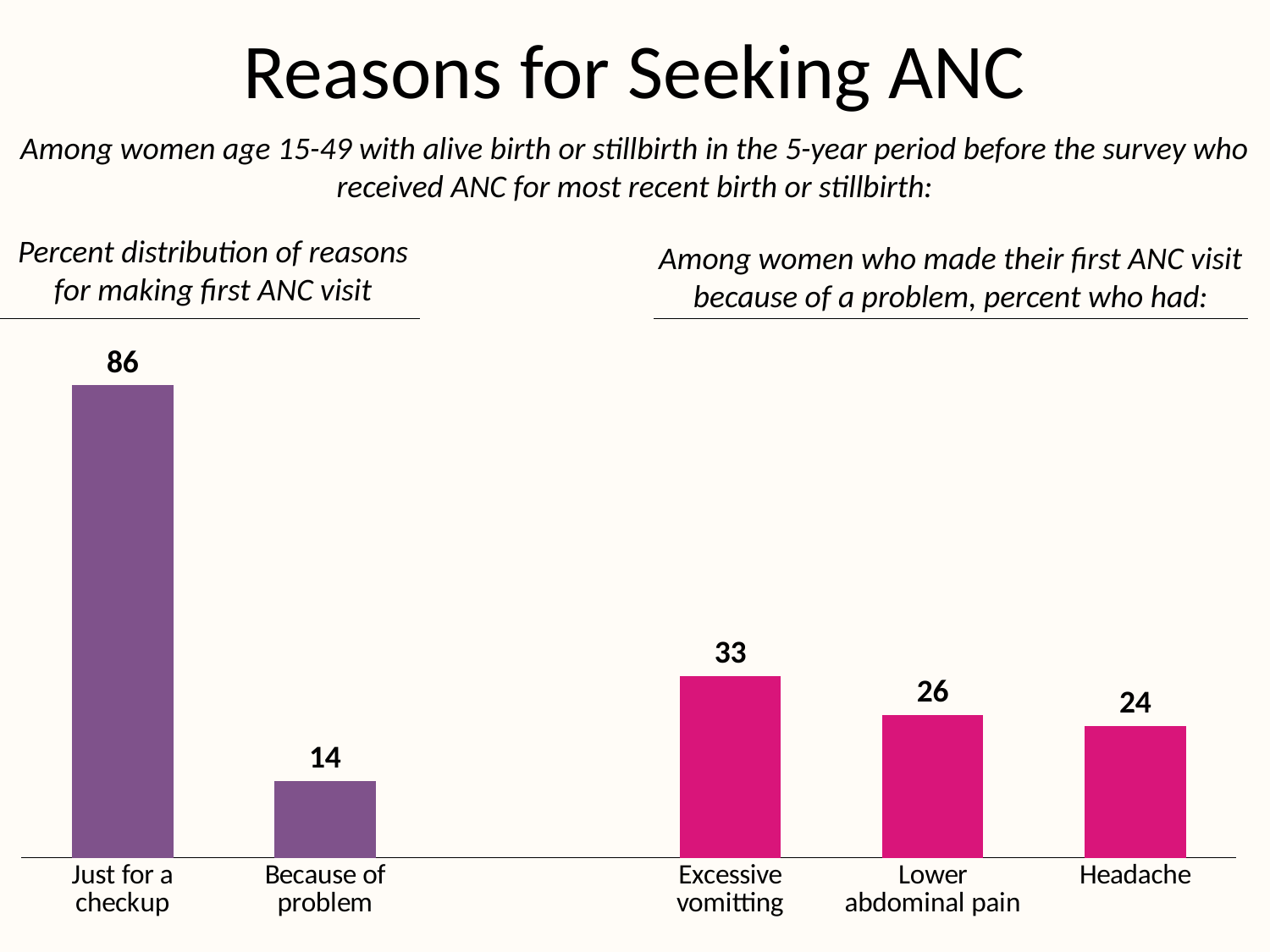

Reasons for Seeking ANC
Among women age 15-49 with alive birth or stillbirth in the 5-year period before the survey who received ANC for most recent birth or stillbirth:

### Chart

| Category | Women |
|---|---|
| Just for a checkup | 86.0 |
| Because of problem | 14.0 |
|  | None |
| Excessive vomitting | 33.0 |
| Lower abdominal pain | 26.0 |
| Headache | 24.0 |
Percent distribution of reasons for making first ANC visit
Among women who made their first ANC visit because of a problem, percent who had: